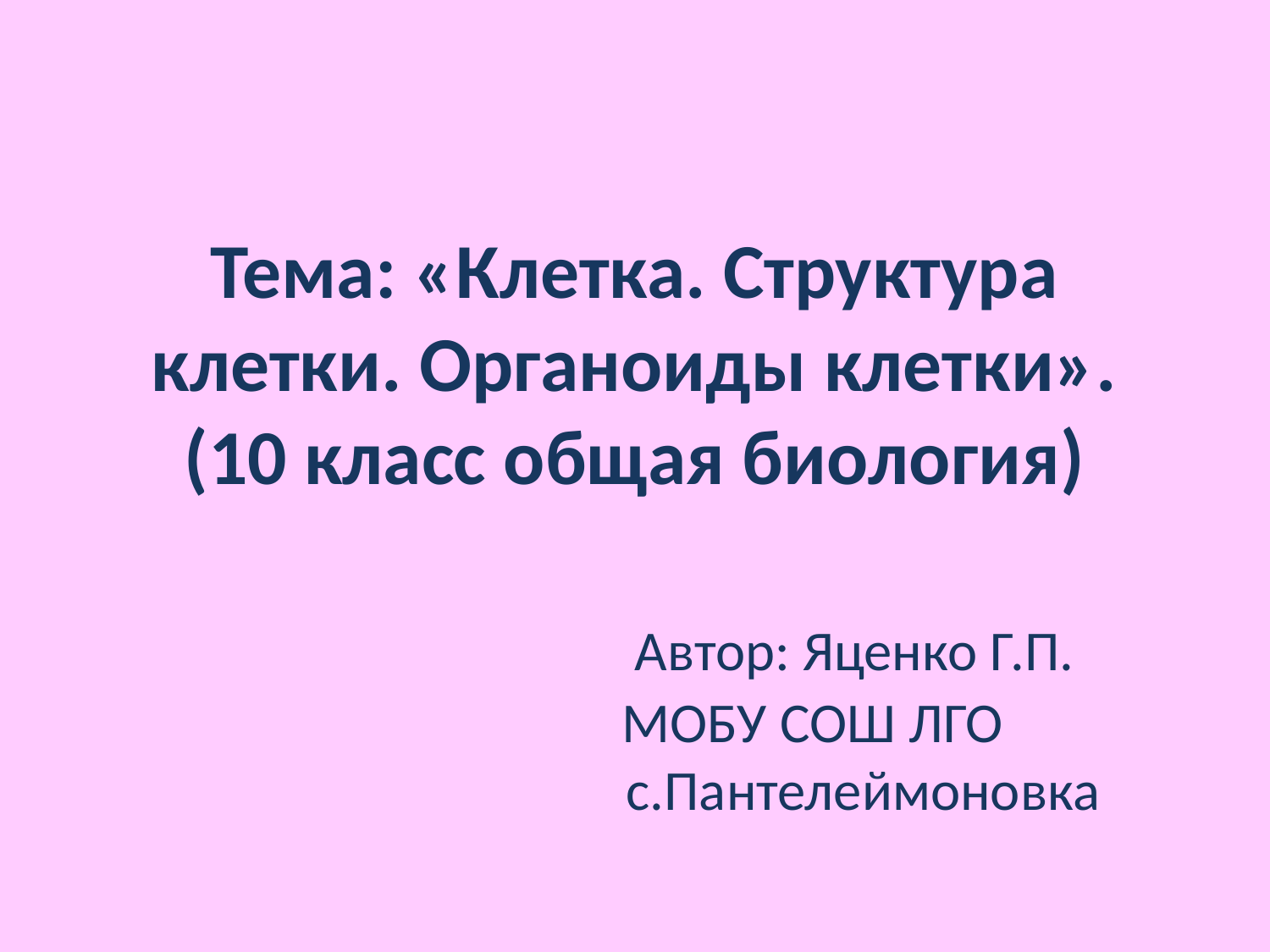

# Тема: «Клетка. Структура клетки. Органоиды клетки». (10 класс общая биология) Автор: Яценко Г.П. МОБУ СОШ ЛГО с.Пантелеймоновка